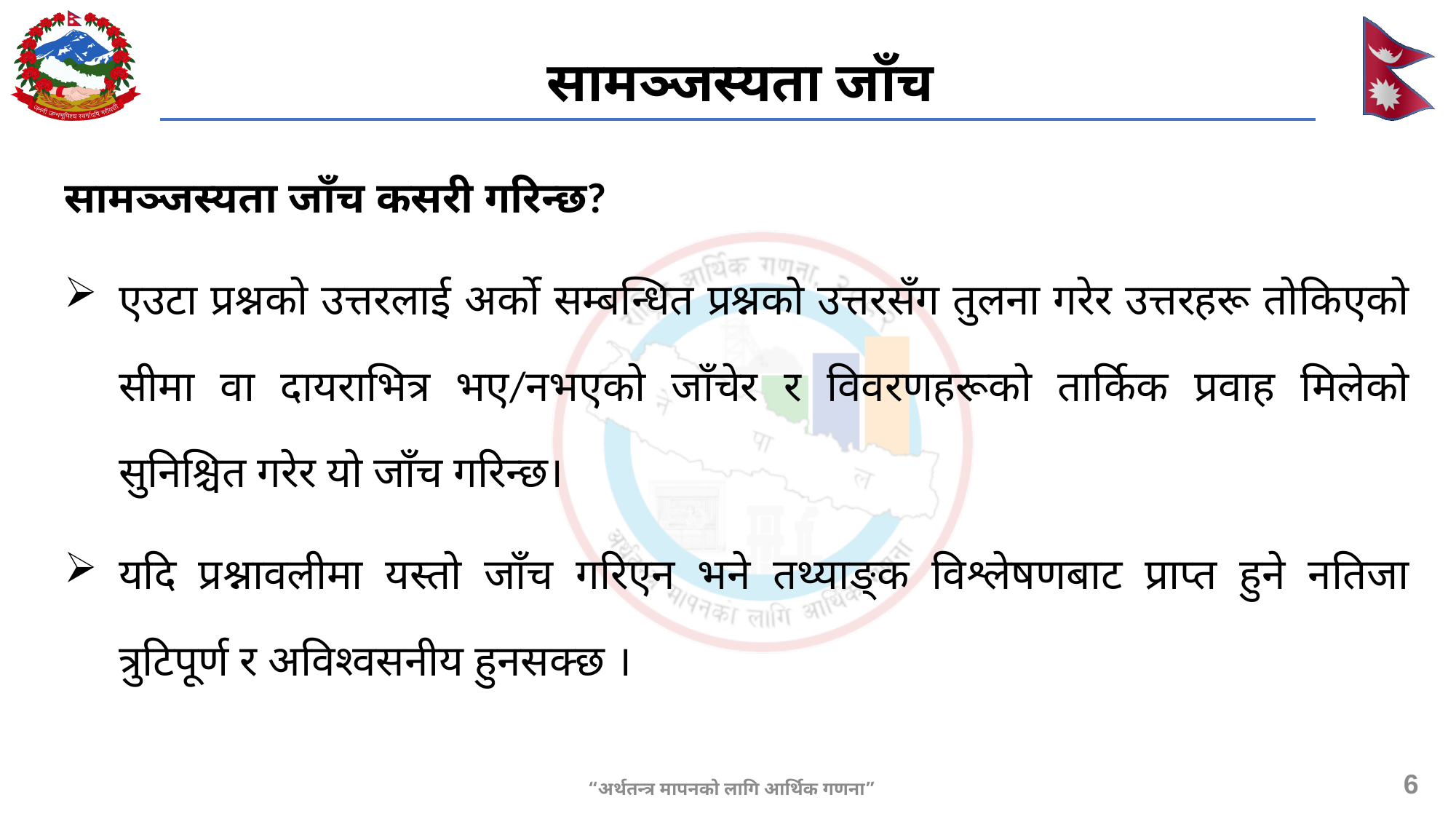

# सामञ्जस्यता जाँच
सामञ्जस्यता जाँच कसरी गरिन्छ?
एउटा प्रश्नको उत्तरलाई अर्को सम्बन्धित प्रश्नको उत्तरसँग तुलना गरेर उत्तरहरू तोकिएको सीमा वा दायराभित्र भए/नभएको जाँचेर र विवरणहरूको तार्किक प्रवाह मिलेको सुनिश्चित गरेर यो जाँच गरिन्छ।
यदि प्रश्नावलीमा यस्तो जाँच गरिएन भने तथ्याङ्क विश्लेषणबाट प्राप्त हुने नतिजा त्रुटिपूर्ण र अविश्वसनीय हुनसक्छ ।
6
“अर्थतन्त्र मापनको लागि आर्थिक गणना”